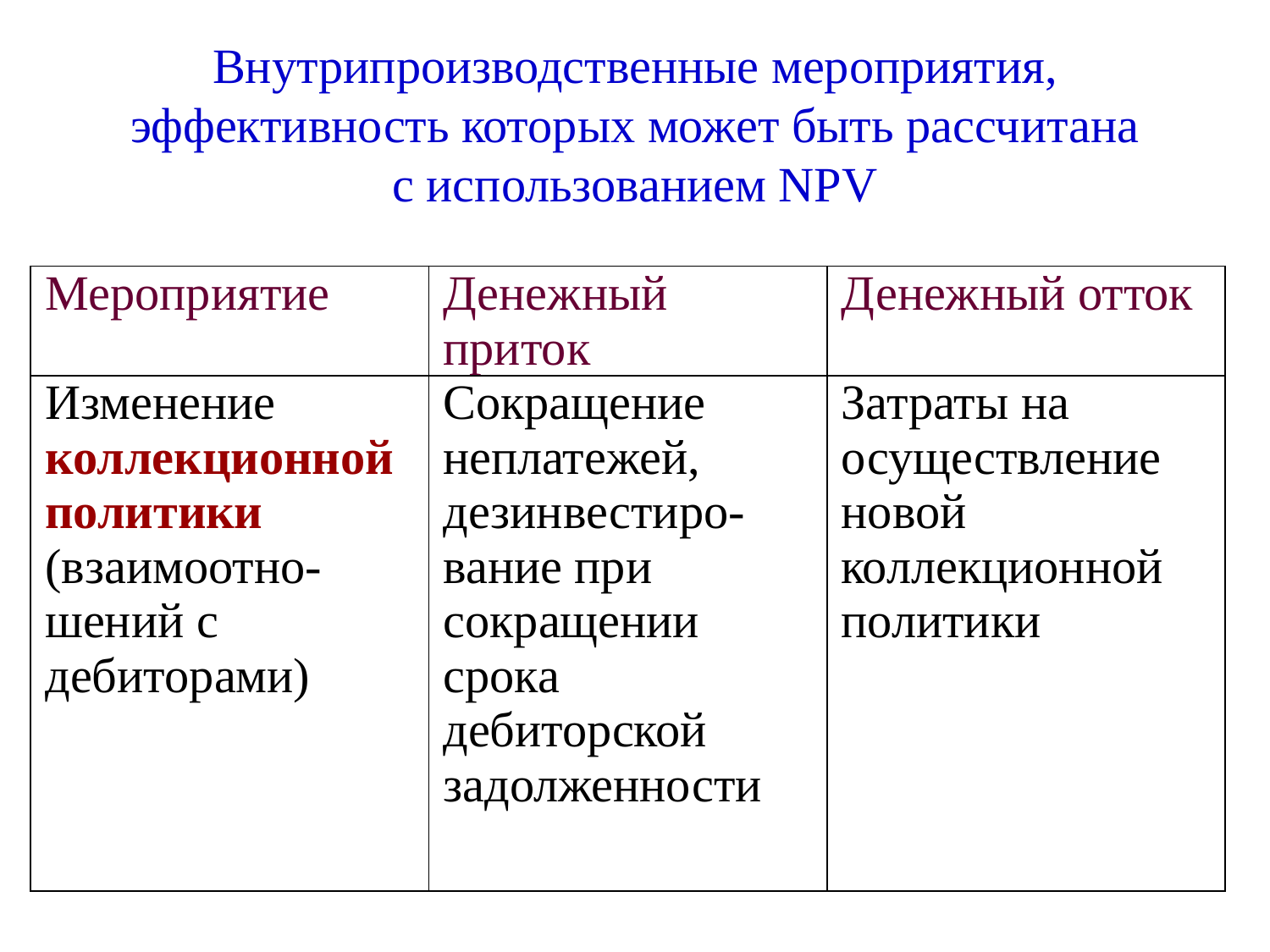

Внутрипроизводственные мероприятия, эффективность которых может быть рассчитана с использованием NPV
| Мероприятие | Денежный приток | Денежный отток |
| --- | --- | --- |
| Изменение коллекционной политики (взаимоотно-шений с дебиторами) | Сокращение неплатежей, дезинвестиро-вание при сокращении срока дебиторской задолженности | Затраты на осуществление новой коллекционной политики |